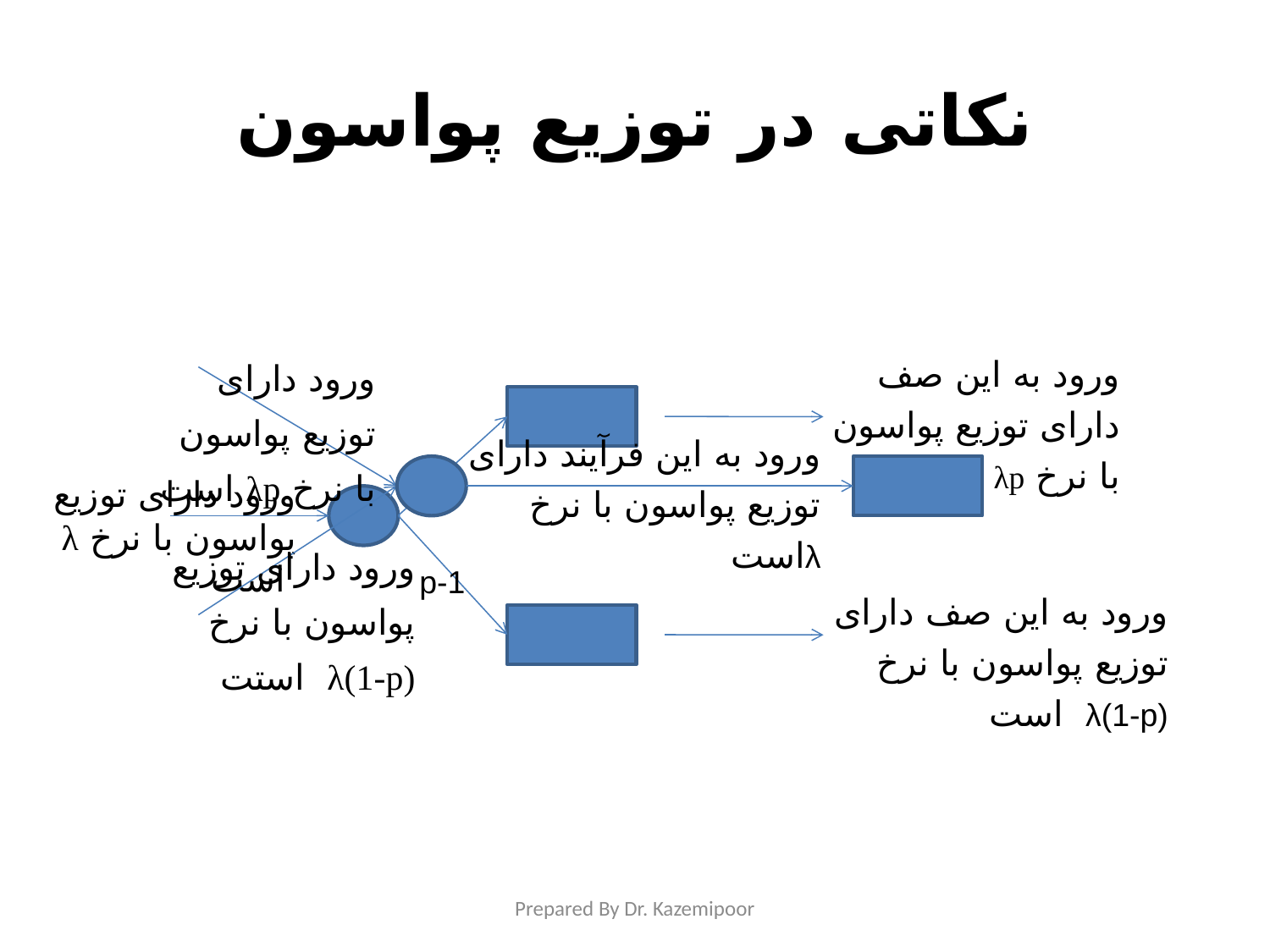

# نکاتی در توزیع پواسون
ورود دارای توزیع پواسون با نرخ λp است
ورود به این فرآیند دارای توزیع پواسون با نرخ λاست

ورود دارای توزیع پواسون با نرخ λ(1-p)  استت
ورود به این صف دارای توزیع پواسون با نرخ λp  است

p
ورود دارای توزیع پواسون با نرخ λ  است

1-p

ورود به این صف دارای توزیع پواسون با نرخ λ(1-p)  است
Prepared By Dr. Kazemipoor